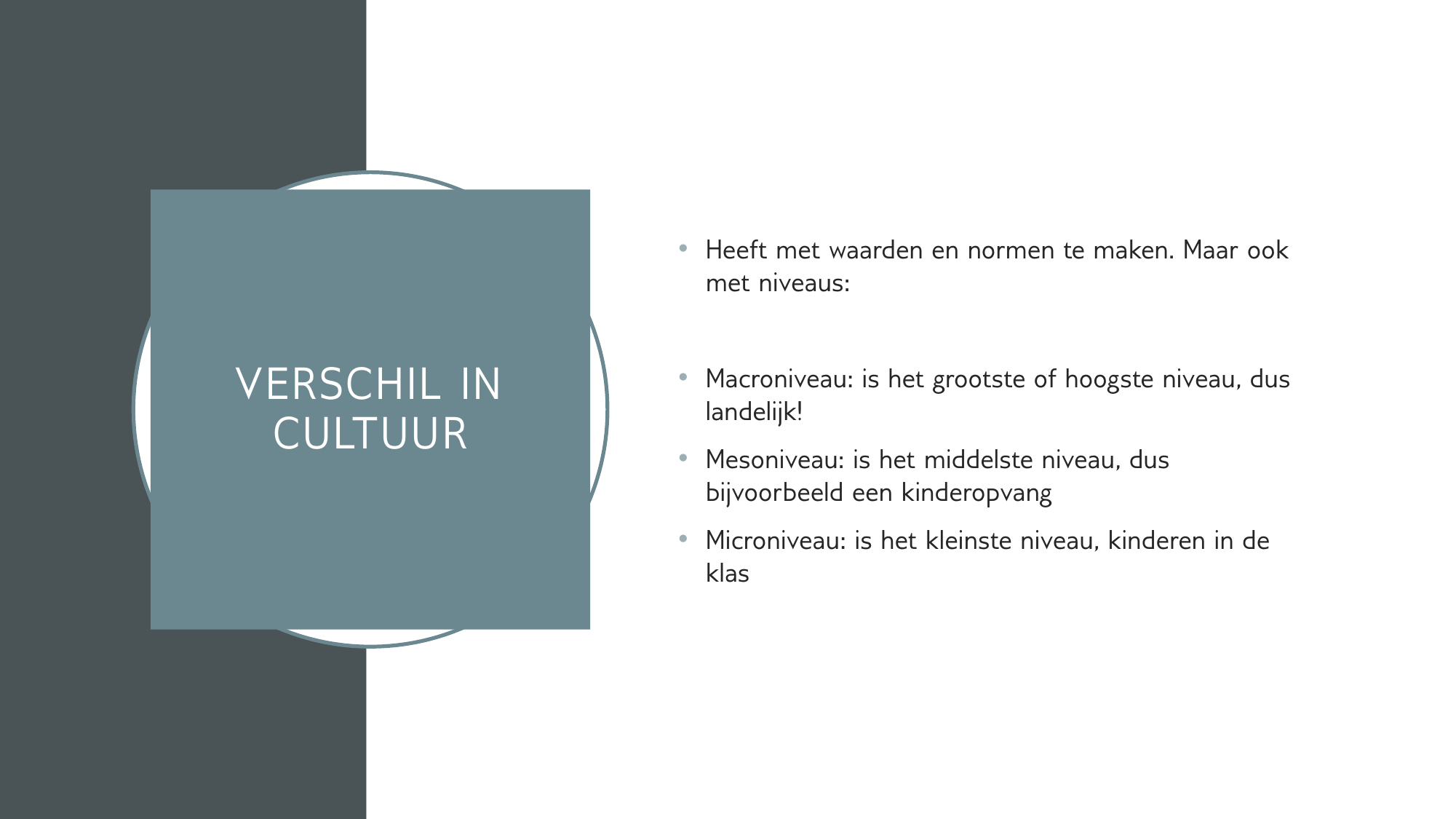

Heeft met waarden en normen te maken. Maar ook met niveaus:

Macroniveau: is het grootste of hoogste niveau, dus landelijk!
Mesoniveau: is het middelste niveau, dus bijvoorbeeld een kinderopvang
Microniveau: is het kleinste niveau, kinderen in de klas

# Verschil in cultuur